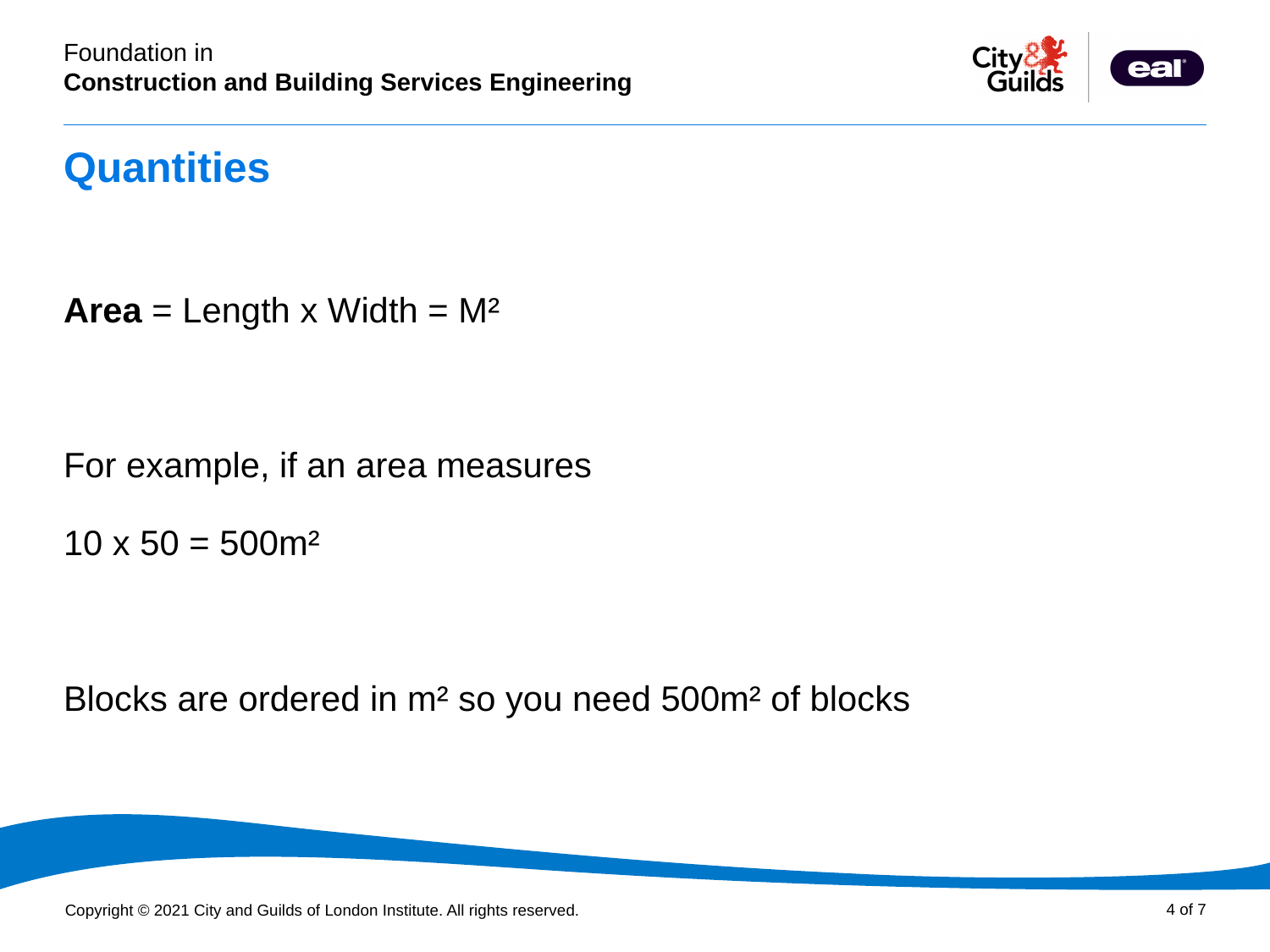

# Quantities

Area = Length x Width = M²

For example, if an area measures
10 x 50 = 500m²

Blocks are ordered in m² so you need 500m² of blocks